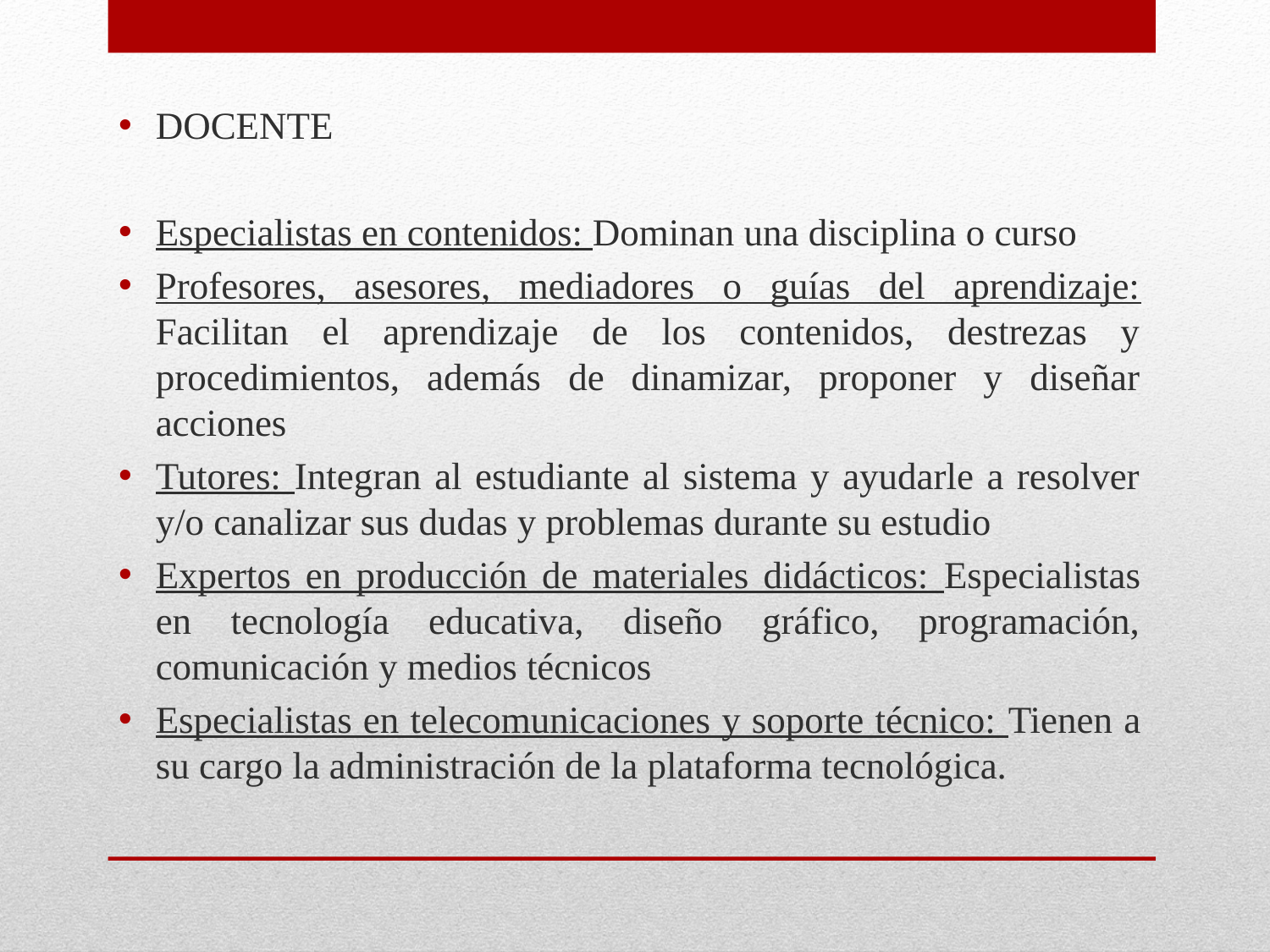

DOCENTE

Especialistas en contenidos: Dominan una disciplina o curso
Profesores, asesores, mediadores o guías del aprendizaje: Facilitan el aprendizaje de los contenidos, destrezas y procedimientos, además de dinamizar, proponer y diseñar acciones
Tutores: Integran al estudiante al sistema y ayudarle a resolver y/o canalizar sus dudas y problemas durante su estudio
Expertos en producción de materiales didácticos: Especialistas en tecnología educativa, diseño gráfico, programación, comunicación y medios técnicos
Especialistas en telecomunicaciones y soporte técnico: Tienen a su cargo la administración de la plataforma tecnológica.